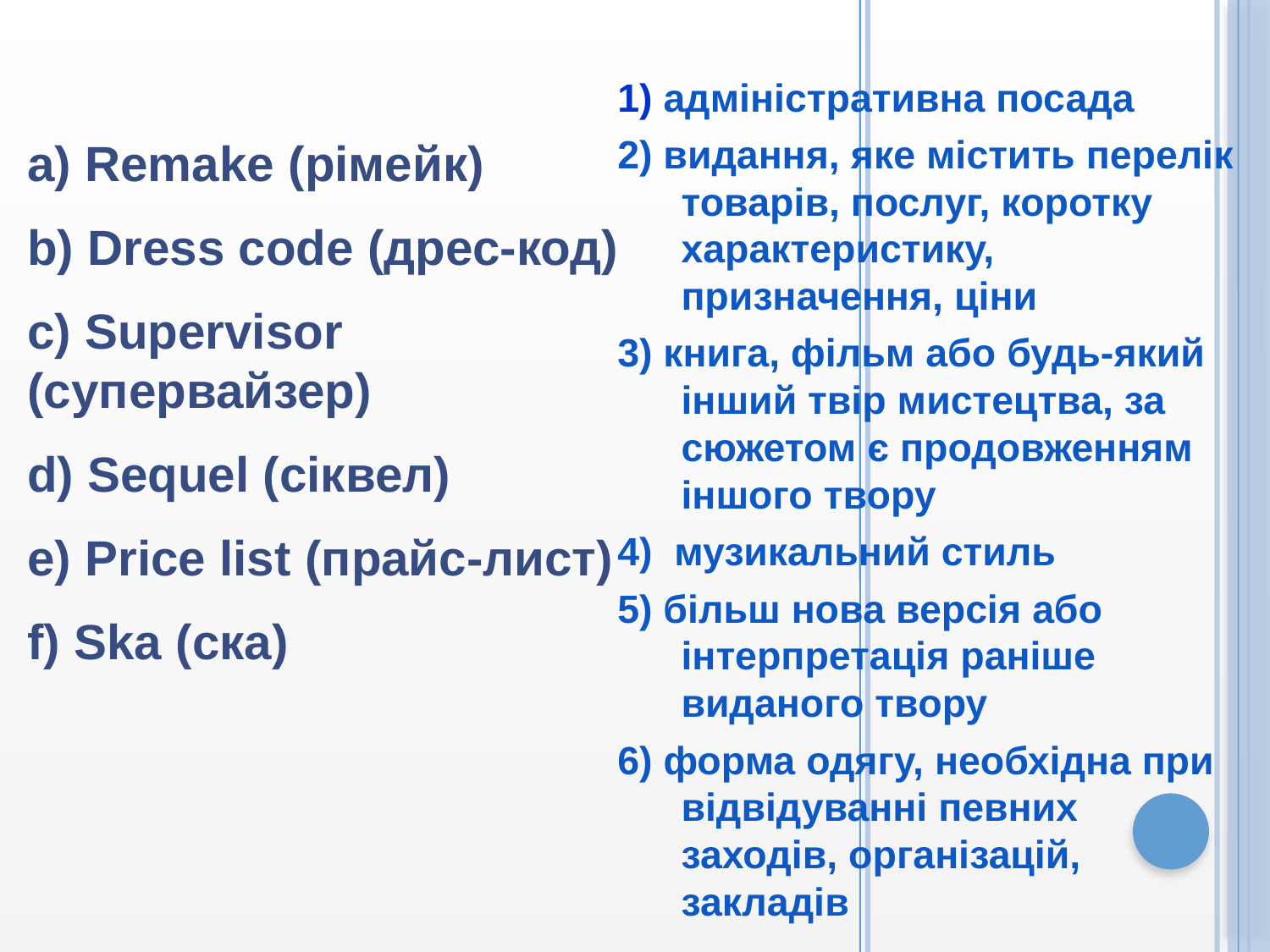

1) адміністративна посада
2) видання, яке містить перелік товарів, послуг, коротку характеристику, призначення, ціни
3) книга, фільм або будь-який інший твір мистецтва, за сюжетом є продовженням іншого твору
4)  музикальний стиль
5) більш нова версія або інтерпретація раніше виданого твору
6) форма одягу, необхідна при відвідуванні певних заходів, організацій, закладів

a) Remake (рімейк)
b) Dress code (дрес-код)
c) Supervisor (супервайзер)
d) Sequel (сіквел)
e) Price list (прайс-лист)
f) Ska (ска)